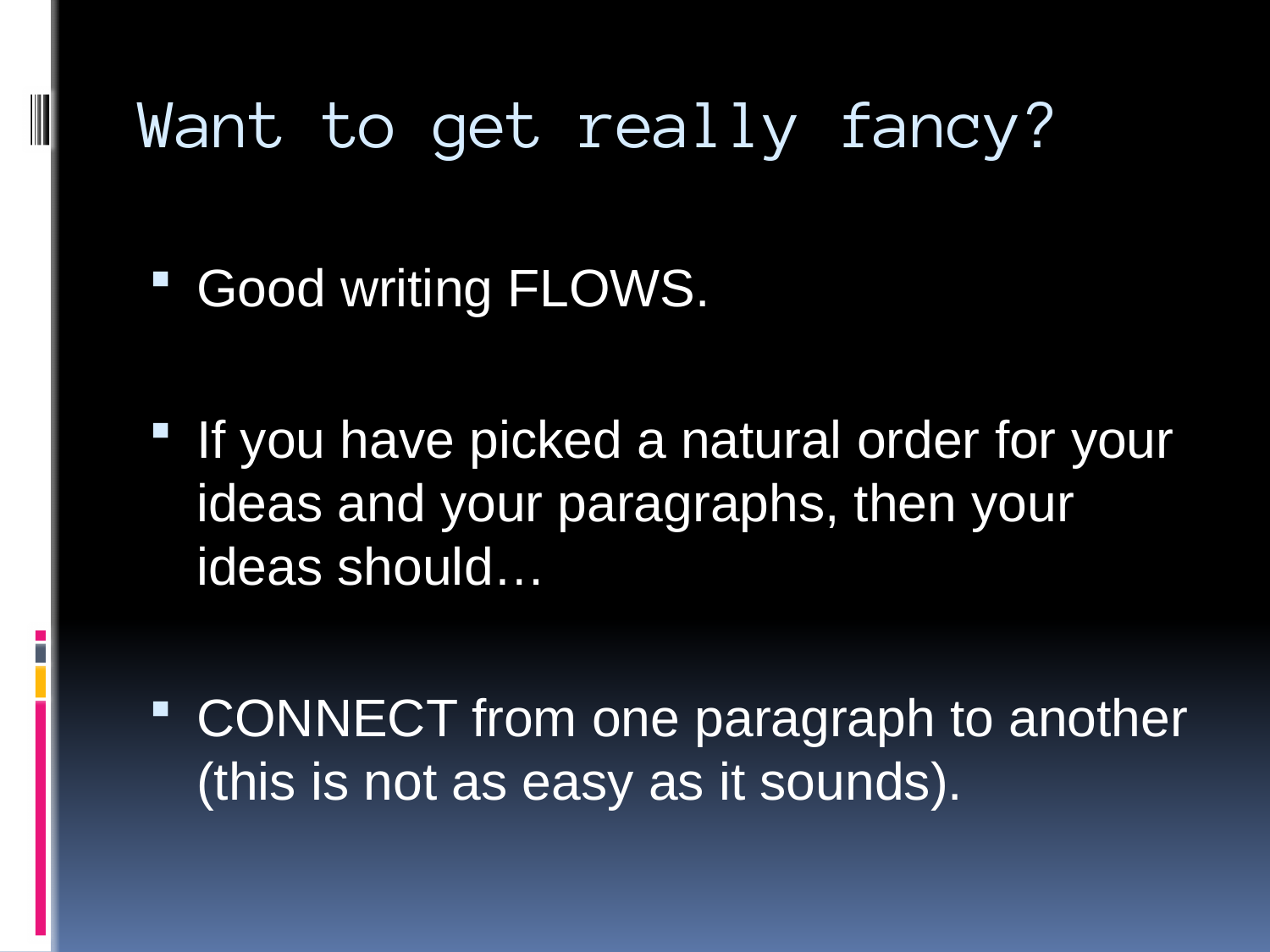

# Want to get really fancy?
Good writing FLOWS.

If you have picked a natural order for your ideas and your paragraphs, then your ideas should…

CONNECT from one paragraph to another (this is not as easy as it sounds).